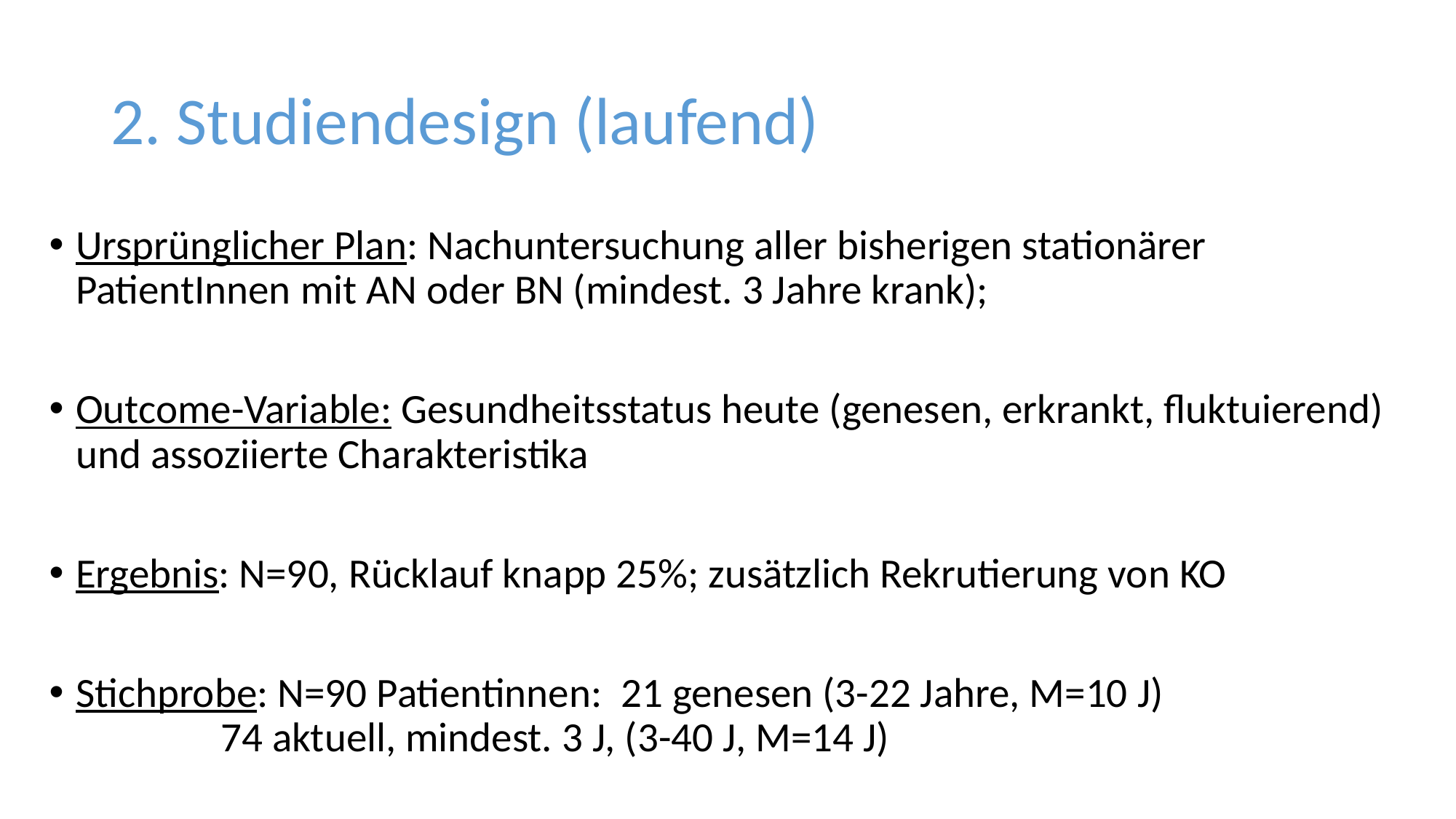

# 2. Studiendesign (laufend)
Ursprünglicher Plan: Nachuntersuchung aller bisherigen stationärer PatientInnen mit AN oder BN (mindest. 3 Jahre krank);

Outcome-Variable: Gesundheitsstatus heute (genesen, erkrankt, fluktuierend) und assoziierte Charakteristika

Ergebnis: N=90, Rücklauf knapp 25%; zusätzlich Rekrutierung von KO

Stichprobe: N=90 Patientinnen:  21 genesen (3-22 Jahre, M=10 J) 					               	    74 aktuell, mindest. 3 J, (3-40 J, M=14 J)